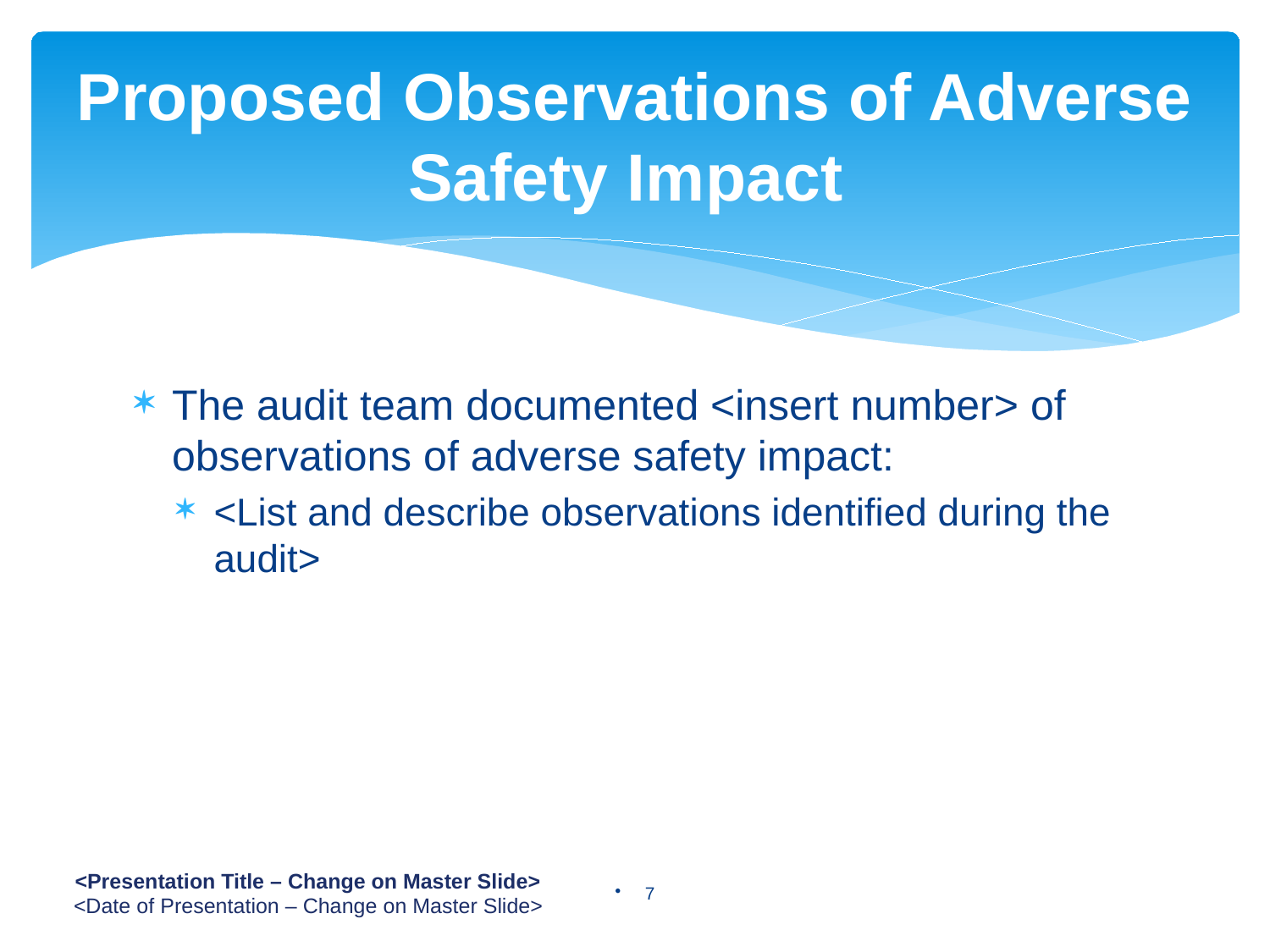

# Proposed Observations of Adverse Safety Impact
The audit team documented <insert number> of observations of adverse safety impact:
<List and describe observations identified during the audit>

7